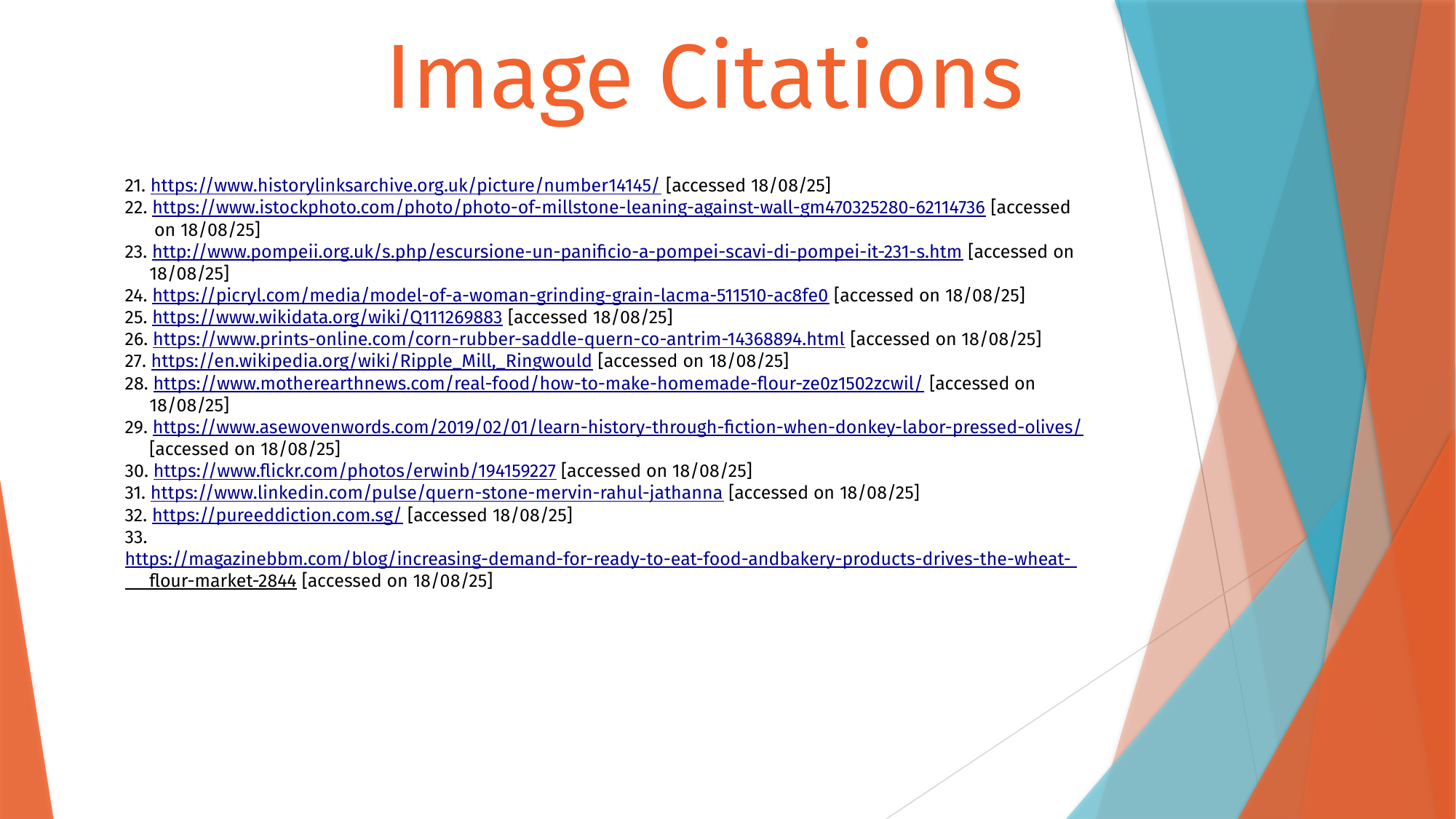

Image Citations
21. https://www.historylinksarchive.org.uk/picture/number14145/ [accessed 18/08/25]
22. https://www.istockphoto.com/photo/photo-of-millstone-leaning-against-wall-gm470325280-62114736 [accessed
      on 18/08/25]
23. http://www.pompeii.org.uk/s.php/escursione-un-panificio-a-pompei-scavi-di-pompei-it-231-s.htm [accessed on
     18/08/25]
24. https://picryl.com/media/model-of-a-woman-grinding-grain-lacma-511510-ac8fe0 [accessed on 18/08/25]
25. https://www.wikidata.org/wiki/Q111269883 [accessed 18/08/25]
26. https://www.prints-online.com/corn-rubber-saddle-quern-co-antrim-14368894.html [accessed on 18/08/25]
27. https://en.wikipedia.org/wiki/Ripple_Mill,_Ringwould [accessed on 18/08/25]
28. https://www.motherearthnews.com/real-food/how-to-make-homemade-flour-ze0z1502zcwil/ [accessed on
     18/08/25]
29. https://www.asewovenwords.com/2019/02/01/learn-history-through-fiction-when-donkey-labor-pressed-olives/
     [accessed on 18/08/25]
30. https://www.flickr.com/photos/erwinb/194159227 [accessed on 18/08/25]
31. https://www.linkedin.com/pulse/quern-stone-mervin-rahul-jathanna [accessed on 18/08/25]
32. https://pureeddiction.com.sg/ [accessed 18/08/25]
33. https://magazinebbm.com/blog/increasing-demand-for-ready-to-eat-food-andbakery-products-drives-the-wheat-
     flour-market-2844 [accessed on 18/08/25]